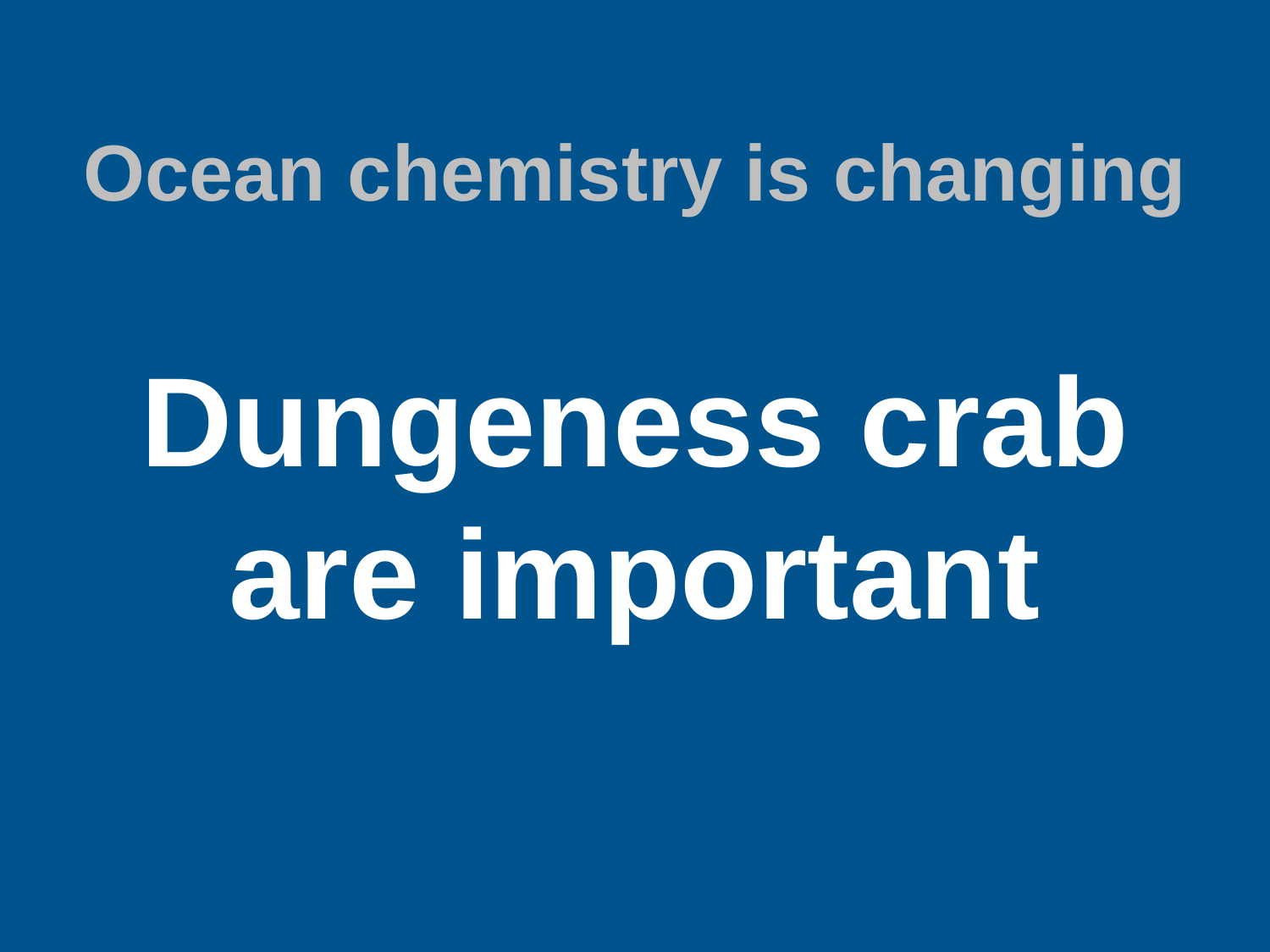

Ocean chemistry is changing
# Dungeness crab are important